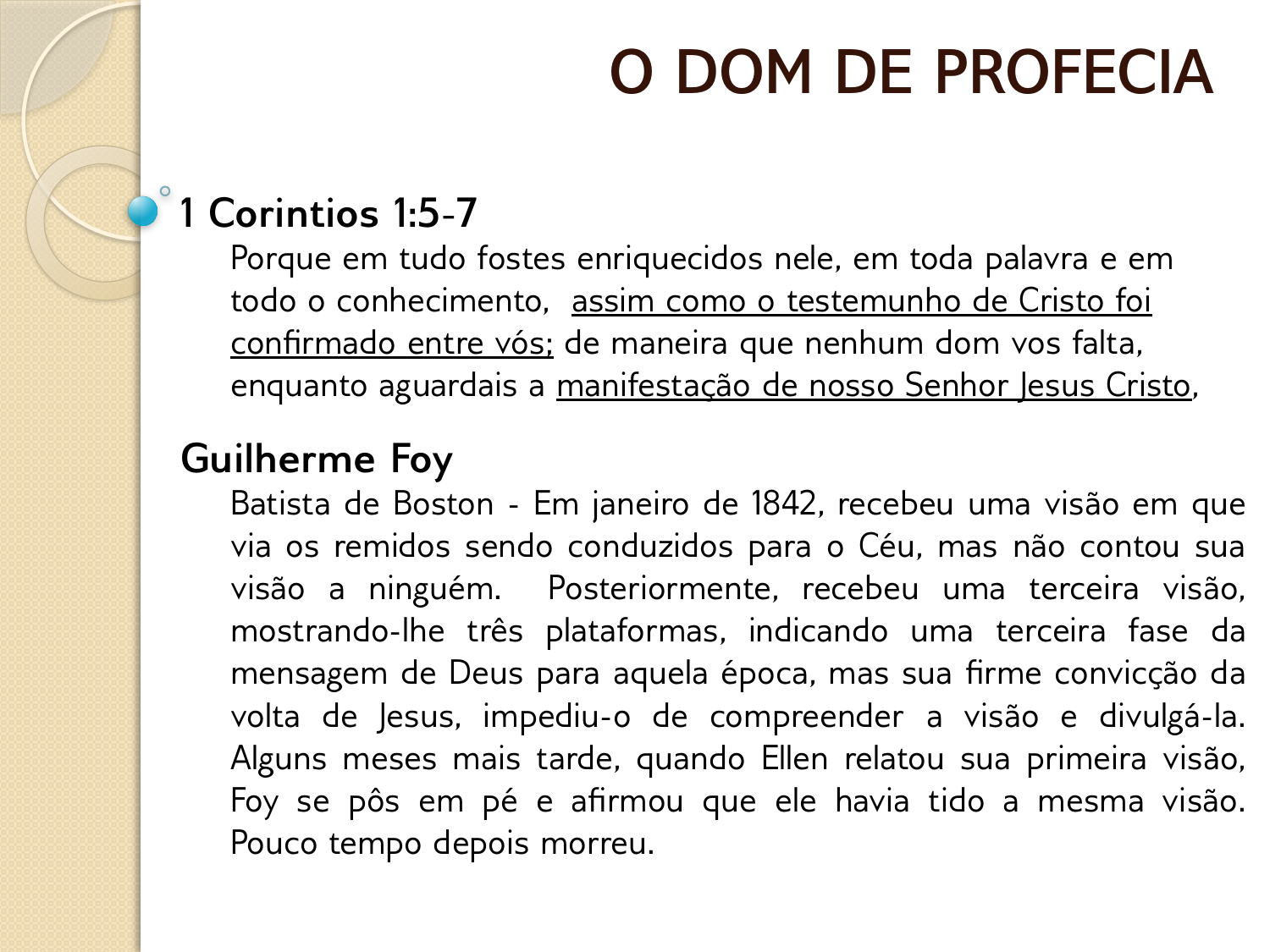

O DOM DE PROFECIA
1 Corintios 1:5-7
Porque em tudo fostes enriquecidos nele, em toda palavra e em todo o conhecimento,  assim como o testemunho de Cristo foi confirmado entre vós; de maneira que nenhum dom vos falta, enquanto aguardais a manifestação de nosso Senhor Jesus Cristo,
Guilherme Foy
Batista de Boston - Em janeiro de 1842, recebeu uma visão em que via os remidos sendo conduzidos para o Céu, mas não contou sua visão a ninguém.  Posteriormente, recebeu uma terceira visão, mostrando-lhe três plataformas, indicando uma terceira fase da mensagem de Deus para aquela época, mas sua firme convicção da volta de Jesus, impediu-o de compreender a visão e divulgá-la. Alguns meses mais tarde, quando Ellen relatou sua primeira visão, Foy se pôs em pé e afirmou que ele havia tido a mesma visão. Pouco tempo depois morreu.